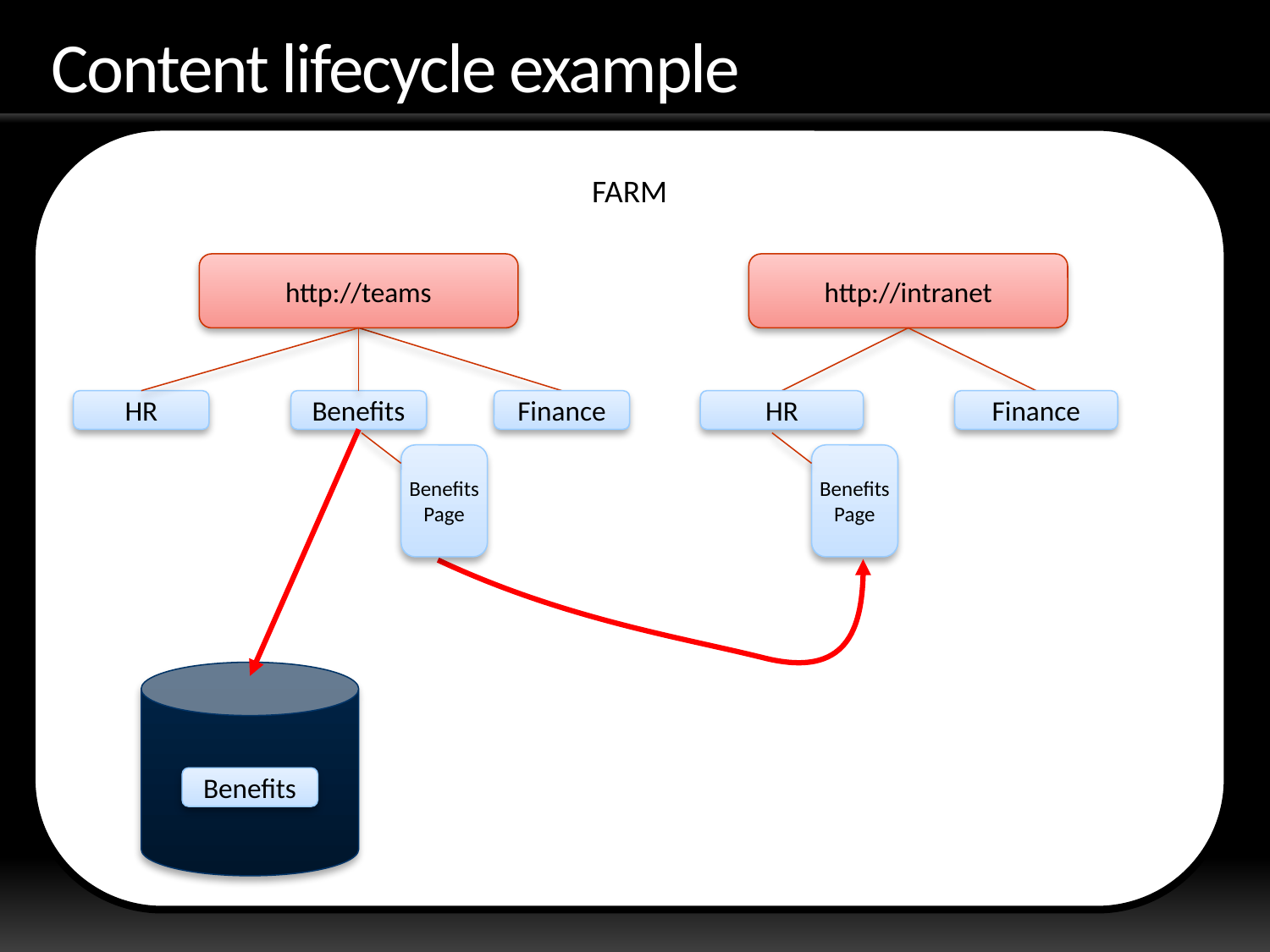

# Content lifecycle example
FARM
http://teams
http://intranet
HR
Finance
HR
Benefits
Finance
Benefits Page
Benefits Page

Benefits